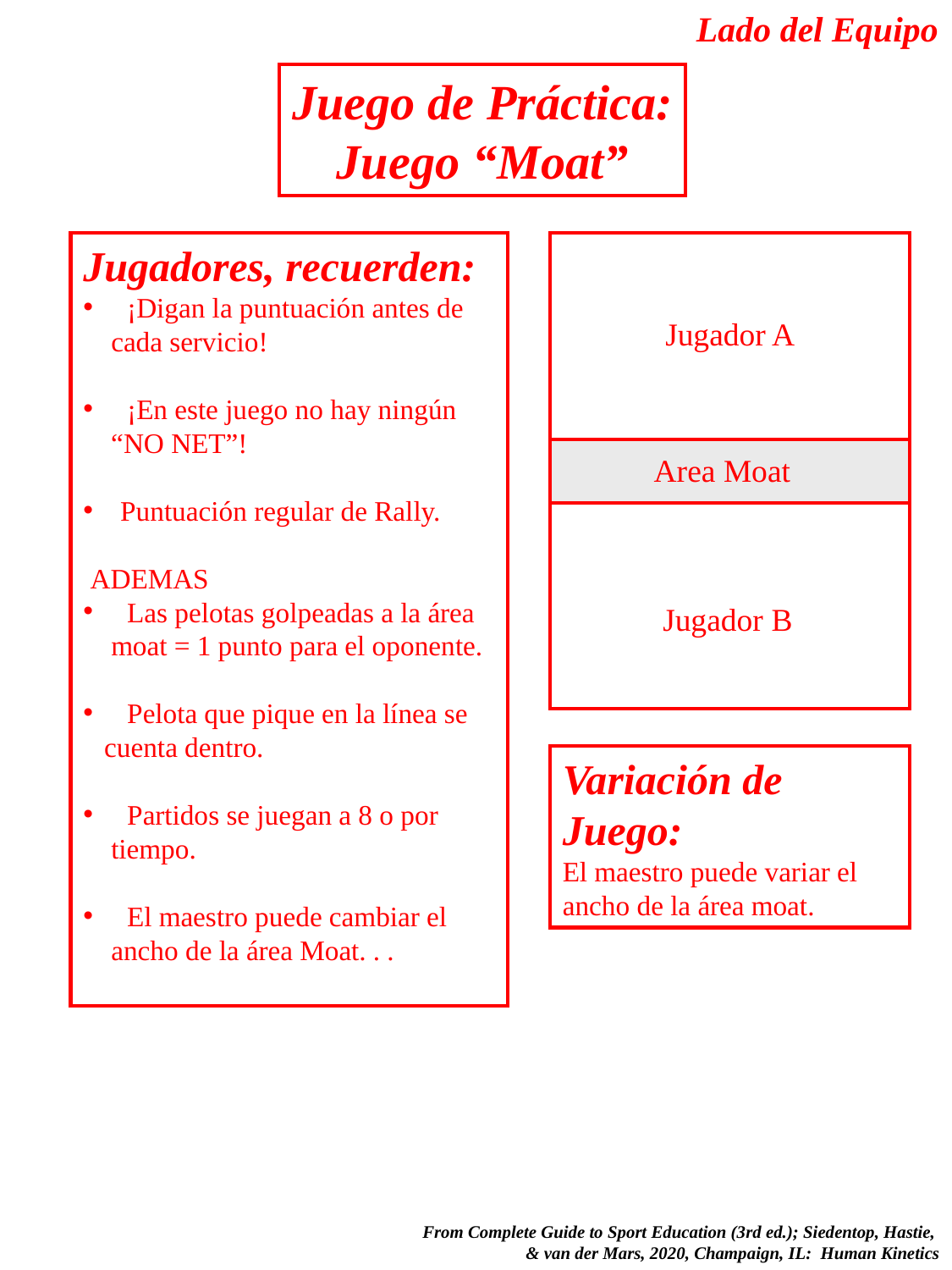

Lado del Equipo
Juego de Práctica:
Juego “Moat”
Jugadores, recuerden:
  ¡Digan la puntuación antes de
    cada servicio!

  ¡En este juego no hay ningún
    “NO NET”!

 Puntuación regular de Rally.

 ADEMAS
  Las pelotas golpeadas a la área
    moat = 1 punto para el oponente.

  Pelota que pique en la línea se
   cuenta dentro.

  Partidos se juegan a 8 o por
    tiempo.

  El maestro puede cambiar el
    ancho de la área Moat. . .

|  |
| --- |
Jugador A

Area Moat
Jugador B
Variación de Juego:
El maestro puede variar el ancho de la área moat.
 From Complete Guide to Sport Education (3rd ed.); Siedentop, Hastie,
& van der Mars, 2020, Champaign, IL:  Human Kinetics